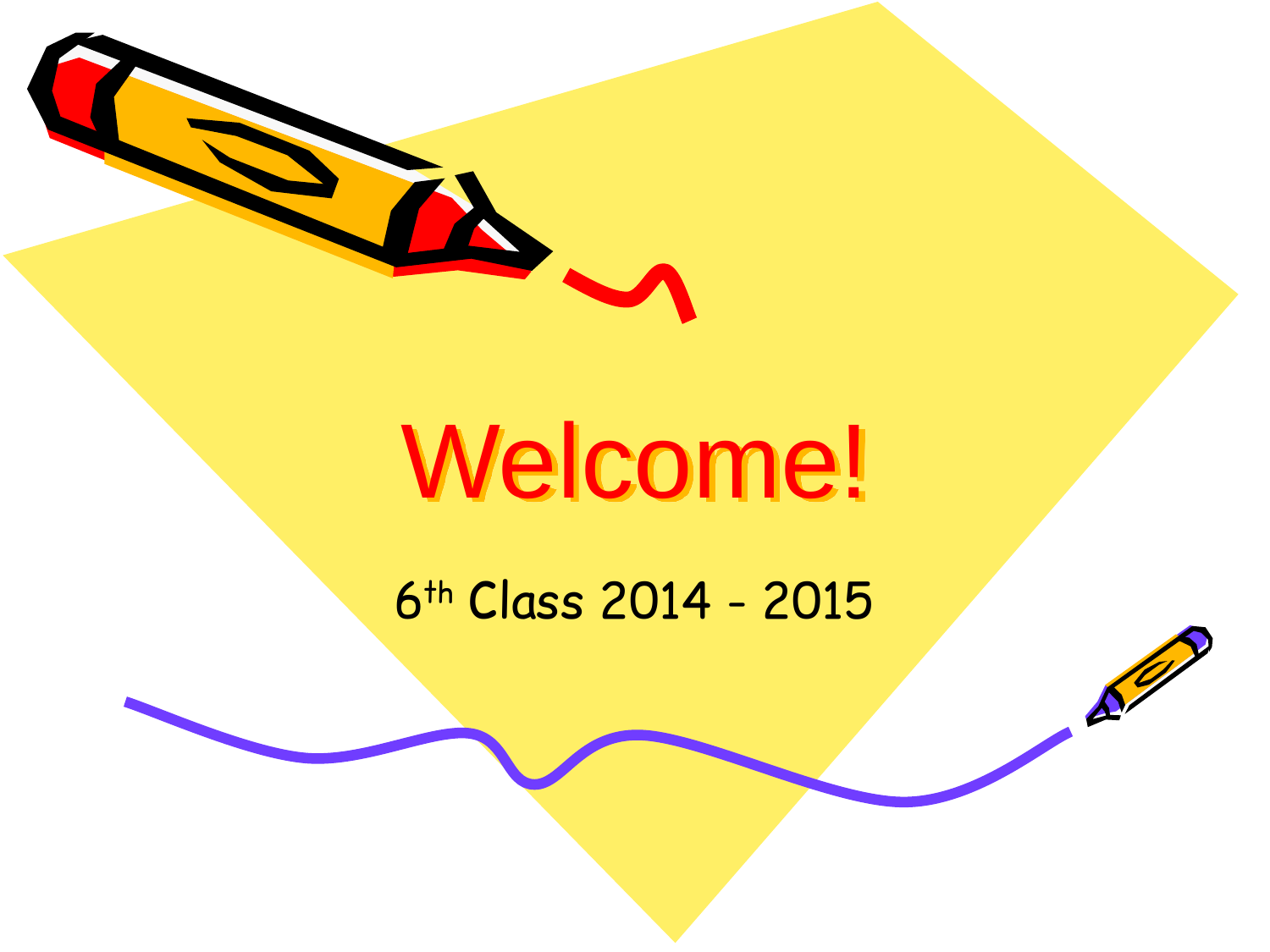

# Welcome!
6th Class 2014 - 2015